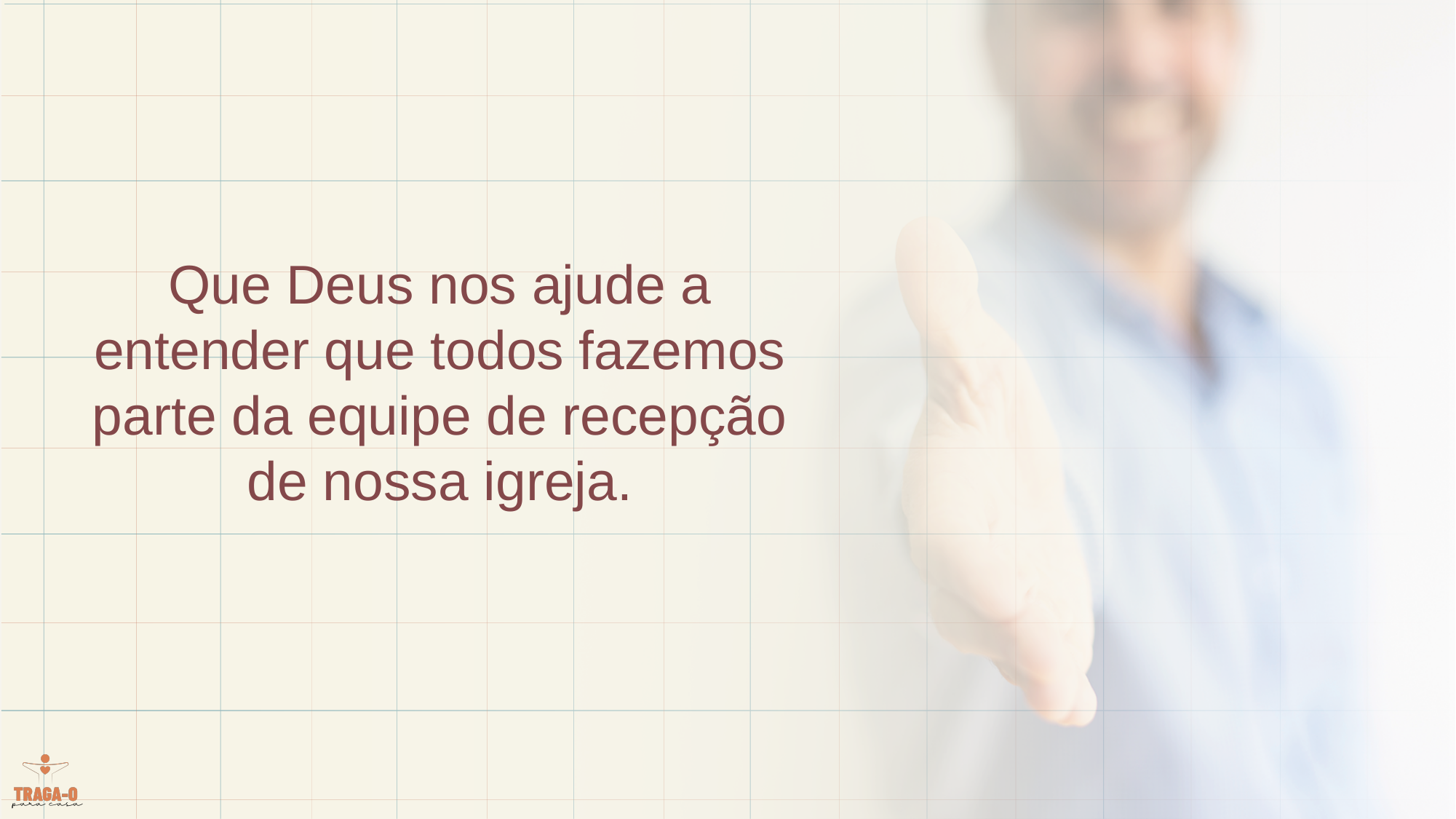

Que Deus nos ajude a entender que todos fazemos parte da equipe de recepção de nossa igreja.